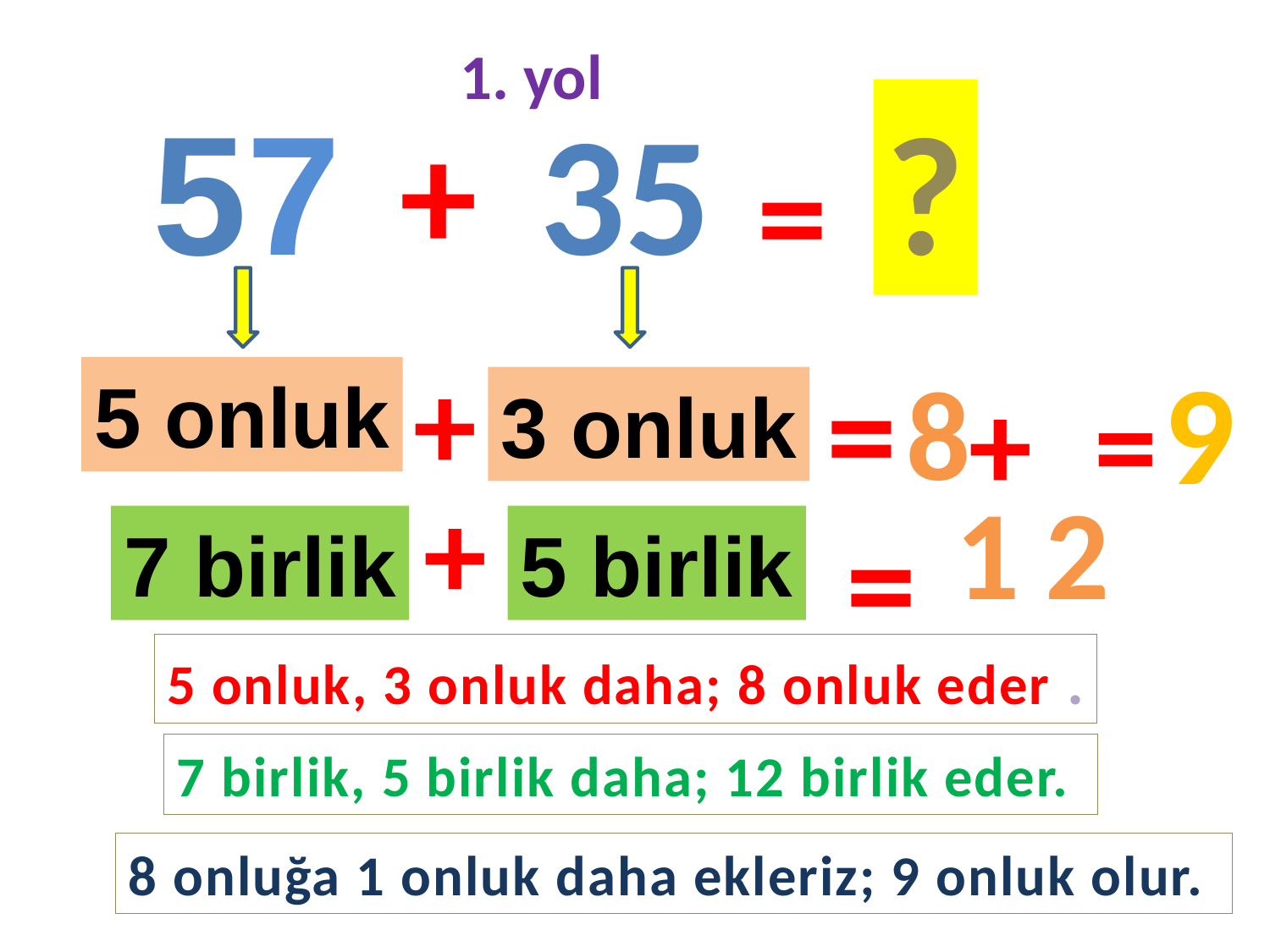

1. yol
57
35
?
+
=

+
=
9
8
5 onluk
+
=
3 onluk
+
1
2
=
7 birlik
5 birlik
5 onluk, 3 onluk daha; 8 onluk eder .
7 birlik, 5 birlik daha; 12 birlik eder.
8 onluğa 1 onluk daha ekleriz; 9 onluk olur.